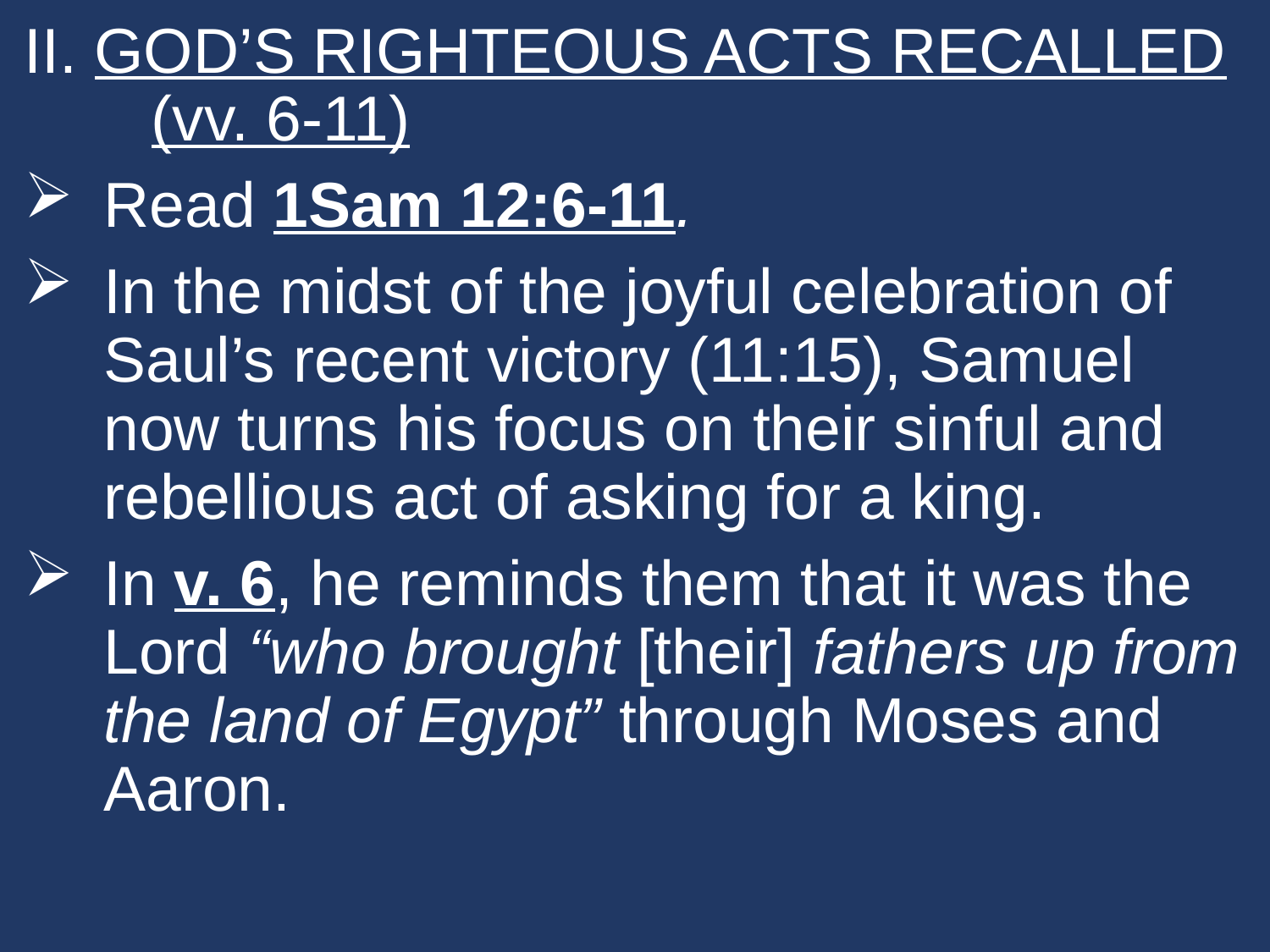

II. GOD’S RIGHTEOUS ACTS RECALLED 	(vv. 6-11)
Read 1Sam 12:6-11.
In the midst of the joyful celebration of Saul’s recent victory (11:15), Samuel now turns his focus on their sinful and rebellious act of asking for a king.
In v. 6, he reminds them that it was the Lord “who brought [their] fathers up from the land of Egypt” through Moses and Aaron.